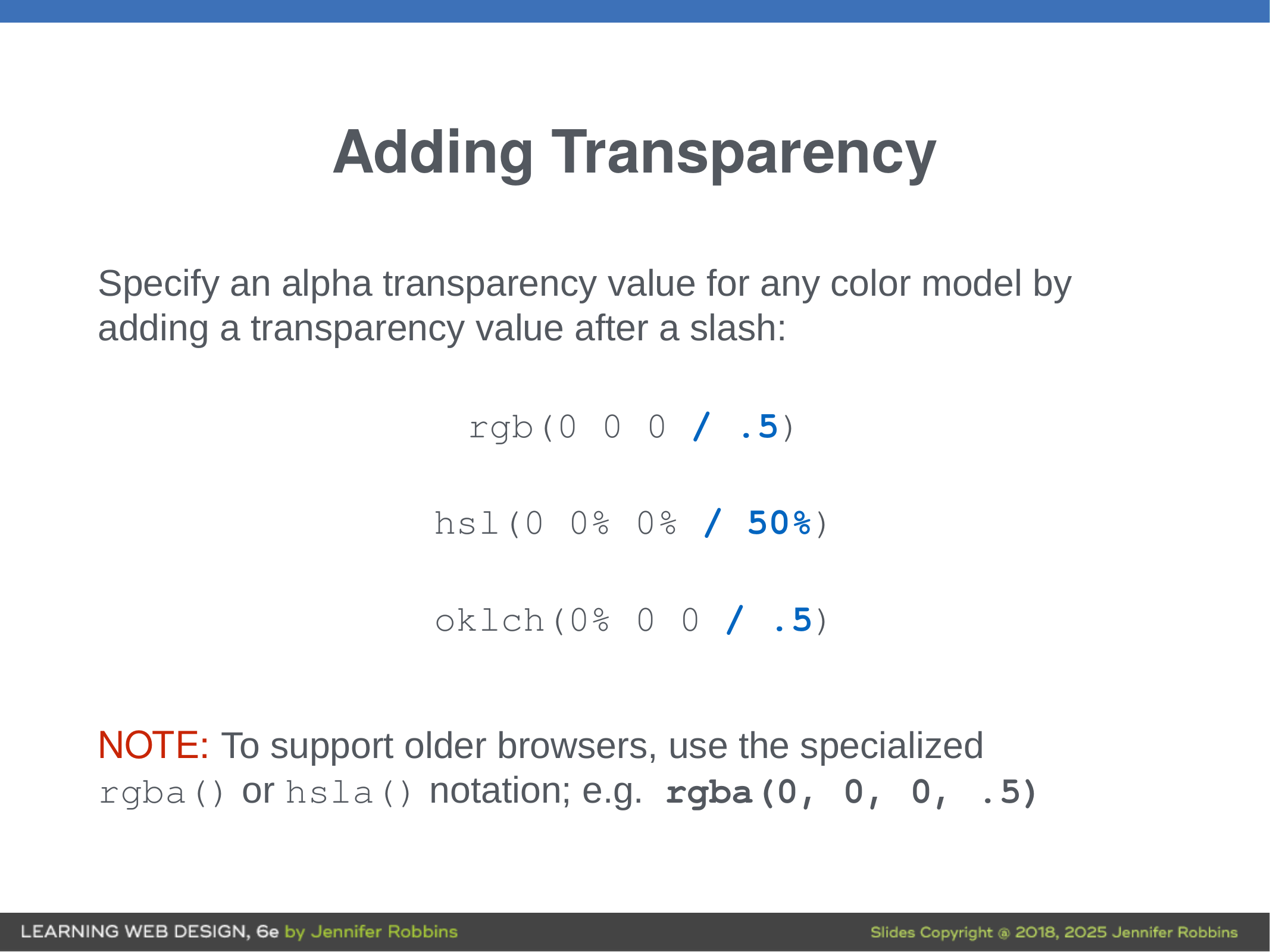

# Adding Transparency
Specify an alpha transparency value for any color model by adding a transparency value after a slash:
rgb(0 0 0 / .5)
hsl(0 0% 0% / 50%)
oklch(0% 0 0 / .5)
NOTE: To support older browsers, use the specialized
rgba() or hsla() notation; e.g.  rgba(0, 0, 0, .5)